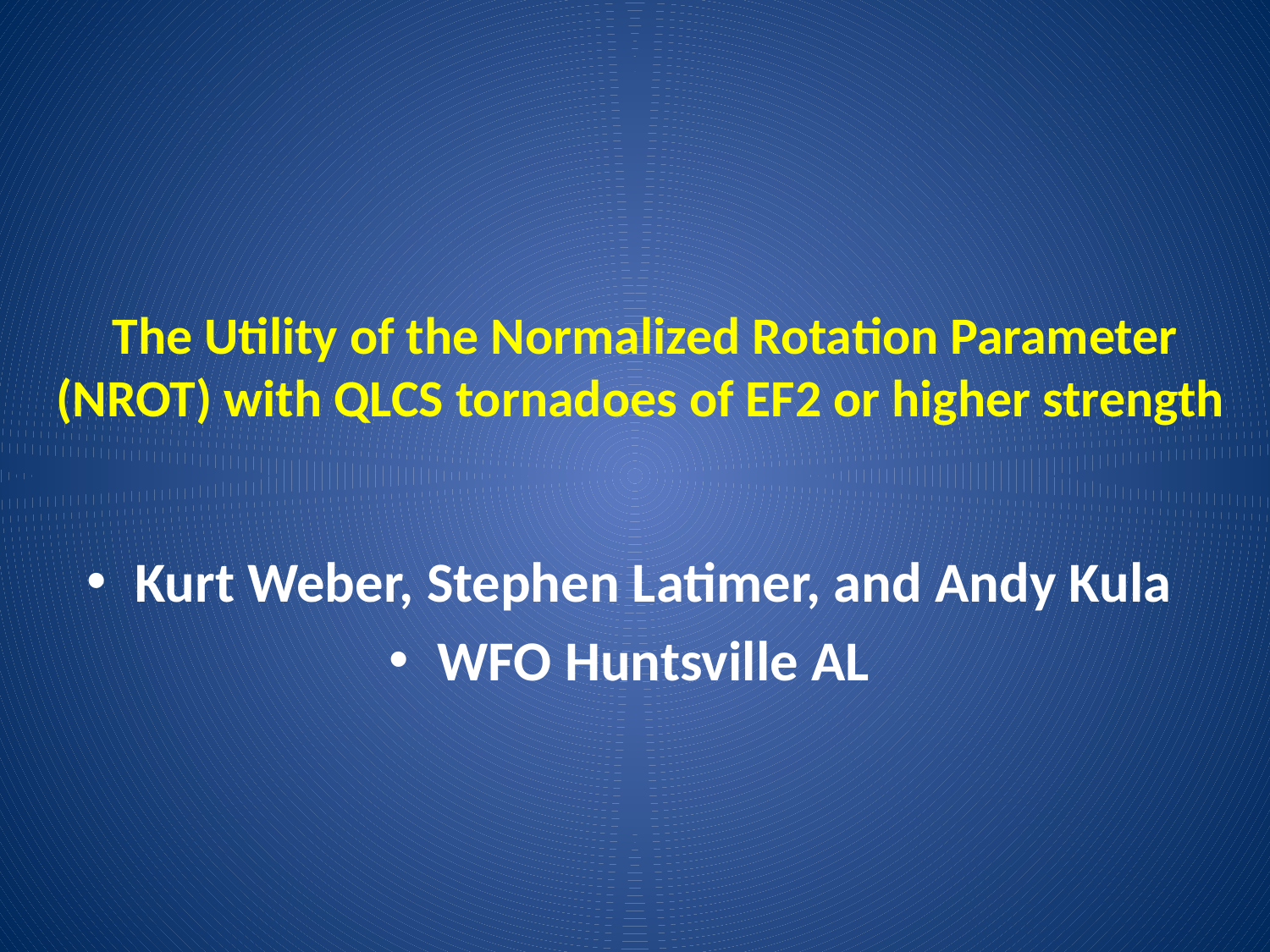

The Utility of the Normalized Rotation Parameter (NROT) with QLCS tornadoes of EF2 or higher strength
Kurt Weber, Stephen Latimer, and Andy Kula
WFO Huntsville AL